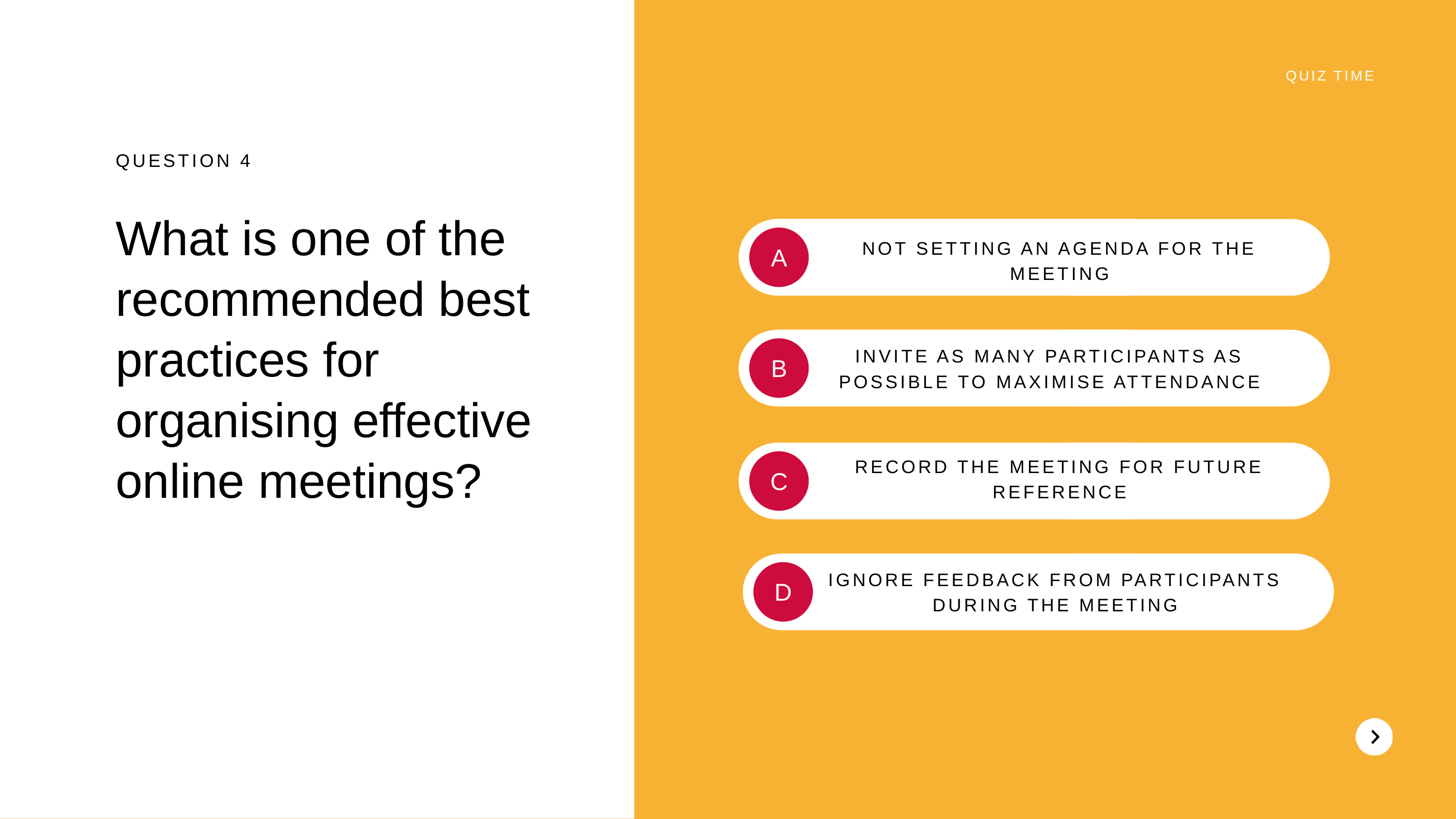

QUIZ TIME
QUESTION 4
What is one of the recommended best practices for organising effective online meetings?

NOT SETTING AN AGENDA FOR THE MEETING
A

INVITE AS MANY PARTICIPANTS AS POSSIBLE TO MAXIMISE ATTENDANCE
B

RECORD THE MEETING FOR FUTURE REFERENCE
C

IGNORE FEEDBACK FROM PARTICIPANTS DURING THE MEETING
D